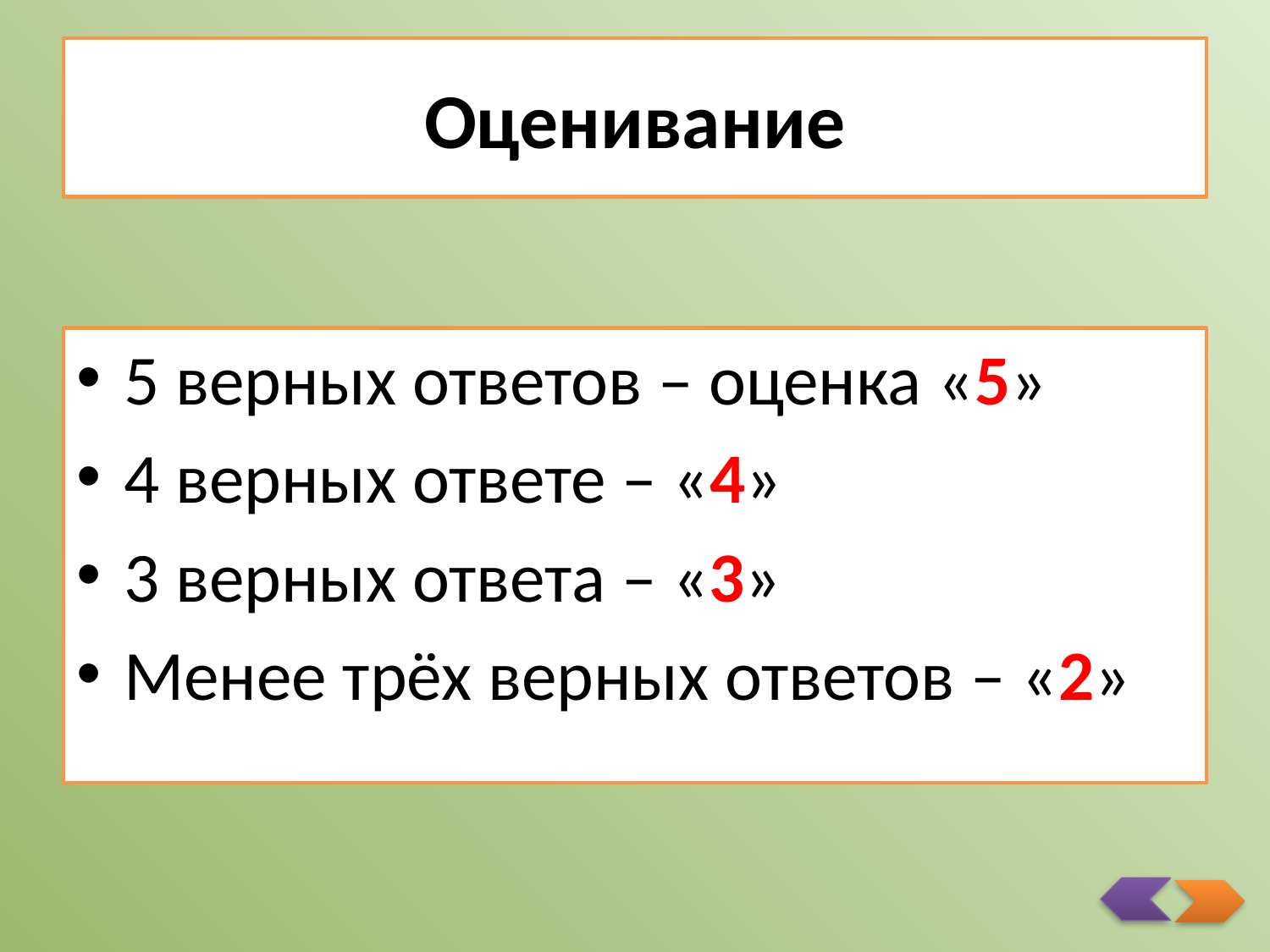

# Оценивание
5 верных ответов – оценка «5»
4 верных ответе – «4»
3 верных ответа – «3»
Менее трёх верных ответов – «2»